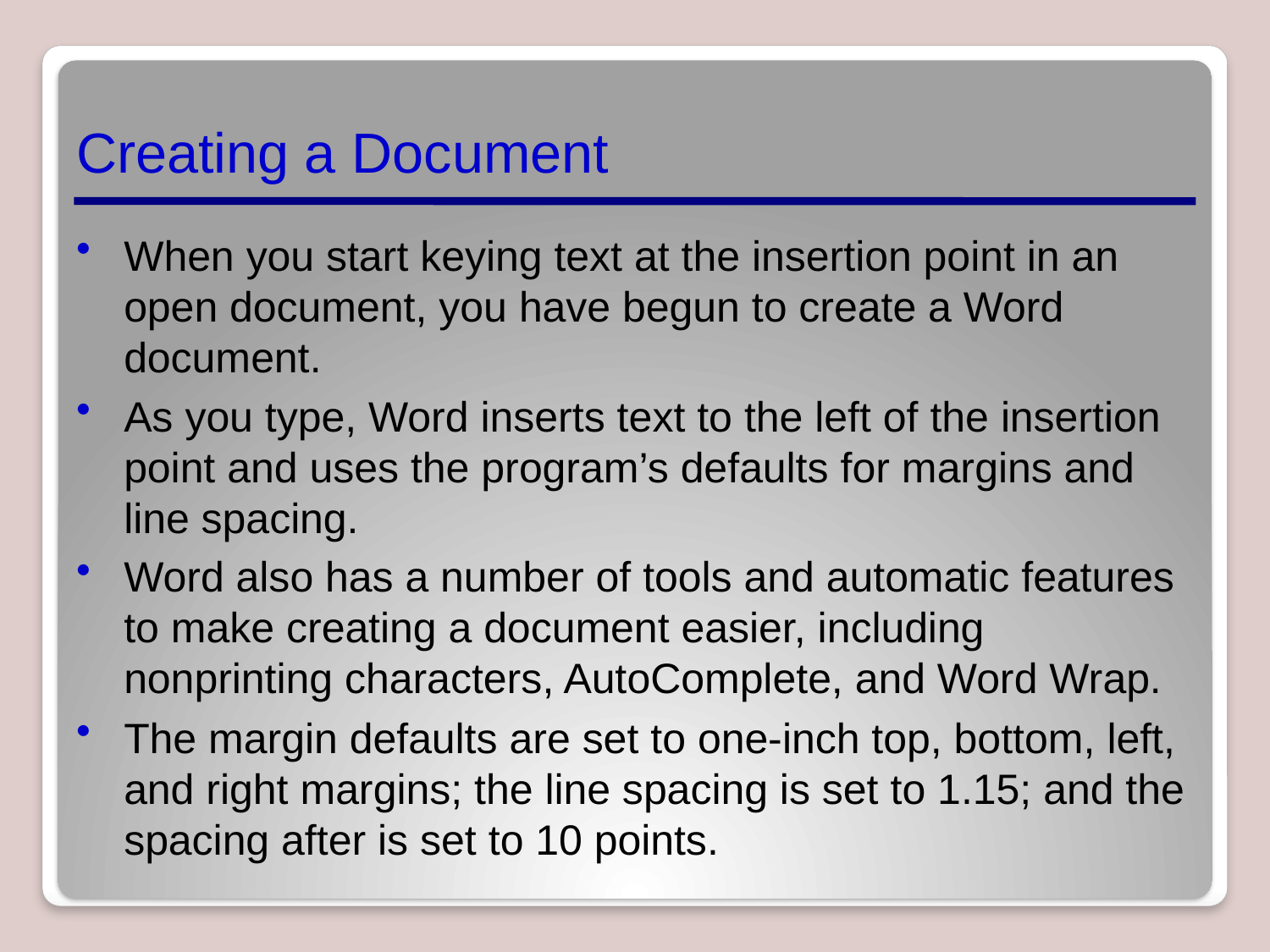

# Creating a Document
When you start keying text at the insertion point in an open document, you have begun to create a Word document.
As you type, Word inserts text to the left of the insertion point and uses the program’s defaults for margins and line spacing.
Word also has a number of tools and automatic features to make creating a document easier, including nonprinting characters, AutoComplete, and Word Wrap.
The margin defaults are set to one-inch top, bottom, left, and right margins; the line spacing is set to 1.15; and the spacing after is set to 10 points.